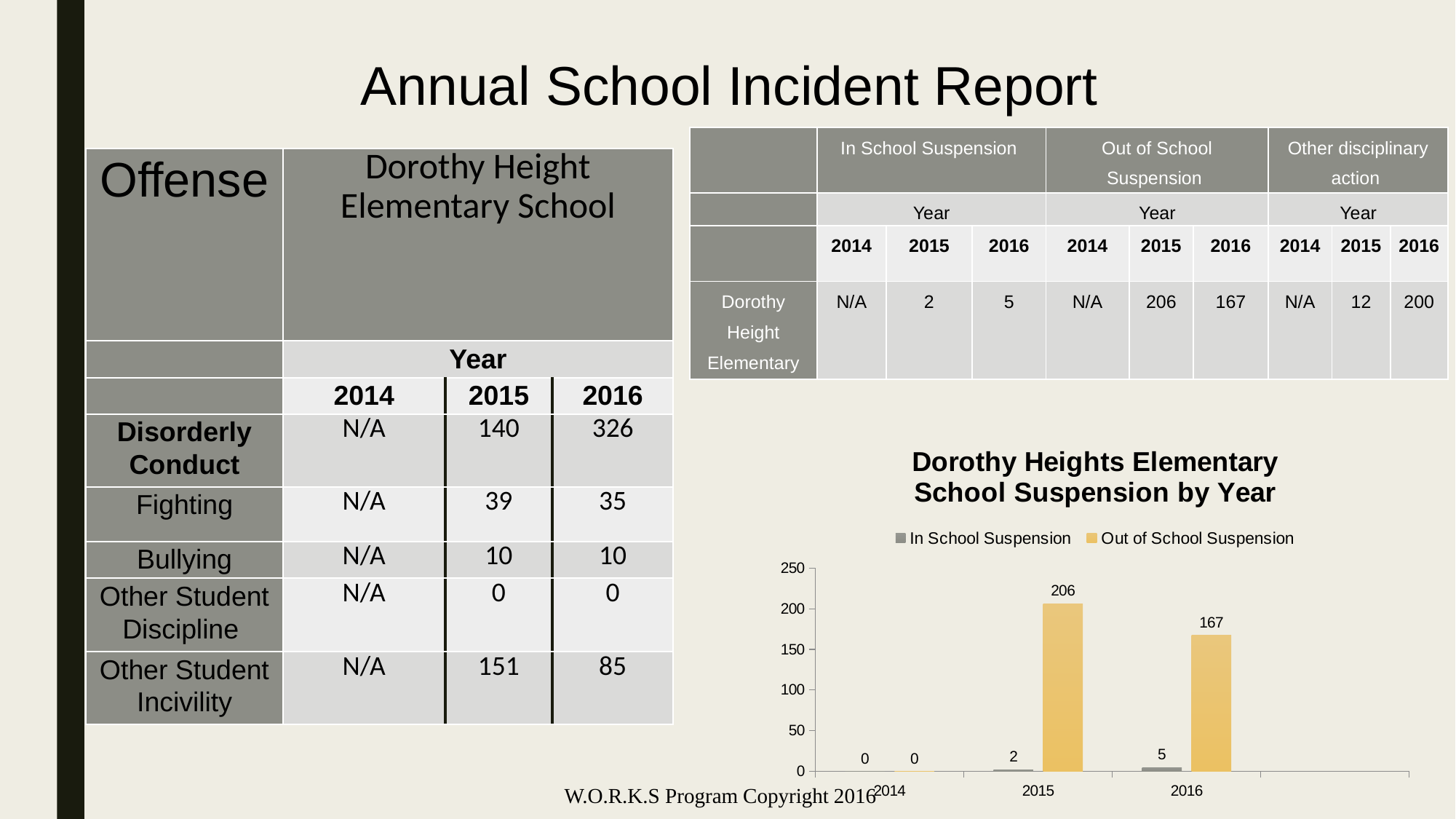

Annual School Incident Report
|  | In School Suspension |  |  | Out of School Suspension |  |  | Other disciplinary action |  |  |
| --- | --- | --- | --- | --- | --- | --- | --- | --- | --- |
|  | Year |  |  | Year |  |  | Year |  |  |
|  | 2014 | 2015 | 2016 | 2014 | 2015 | 2016 | 2014 | 2015 | 2016 |
| Dorothy Height Elementary | N/A | 2 | 5 | N/A | 206 | 167 | N/A | 12 | 200 |
| Offense | Dorothy Height Elementary School |  |  |
| --- | --- | --- | --- |
|  | Year |  |  |
|  | 2014 | 2015 | 2016 |
| Disorderly Conduct | N/A | 140 | 326 |
| Fighting | N/A | 39 | 35 |
| Bullying | N/A | 10 | 10 |
| Other Student Discipline | N/A | 0 | 0 |
| Other Student Incivility | N/A | 151 | 85 |

### Chart: Dorothy Heights Elementary
School Suspension by Year

| Category | In School Suspension  | Out of School Suspension |
|---|---|---|
| 2014 | 0.0 | 0.0 |
| 2015 | 2.0 | 206.0 |
| 2016 | 5.0 | 167.0 |
|  | None | None |
W.O.R.K.S Program Copyright 2016